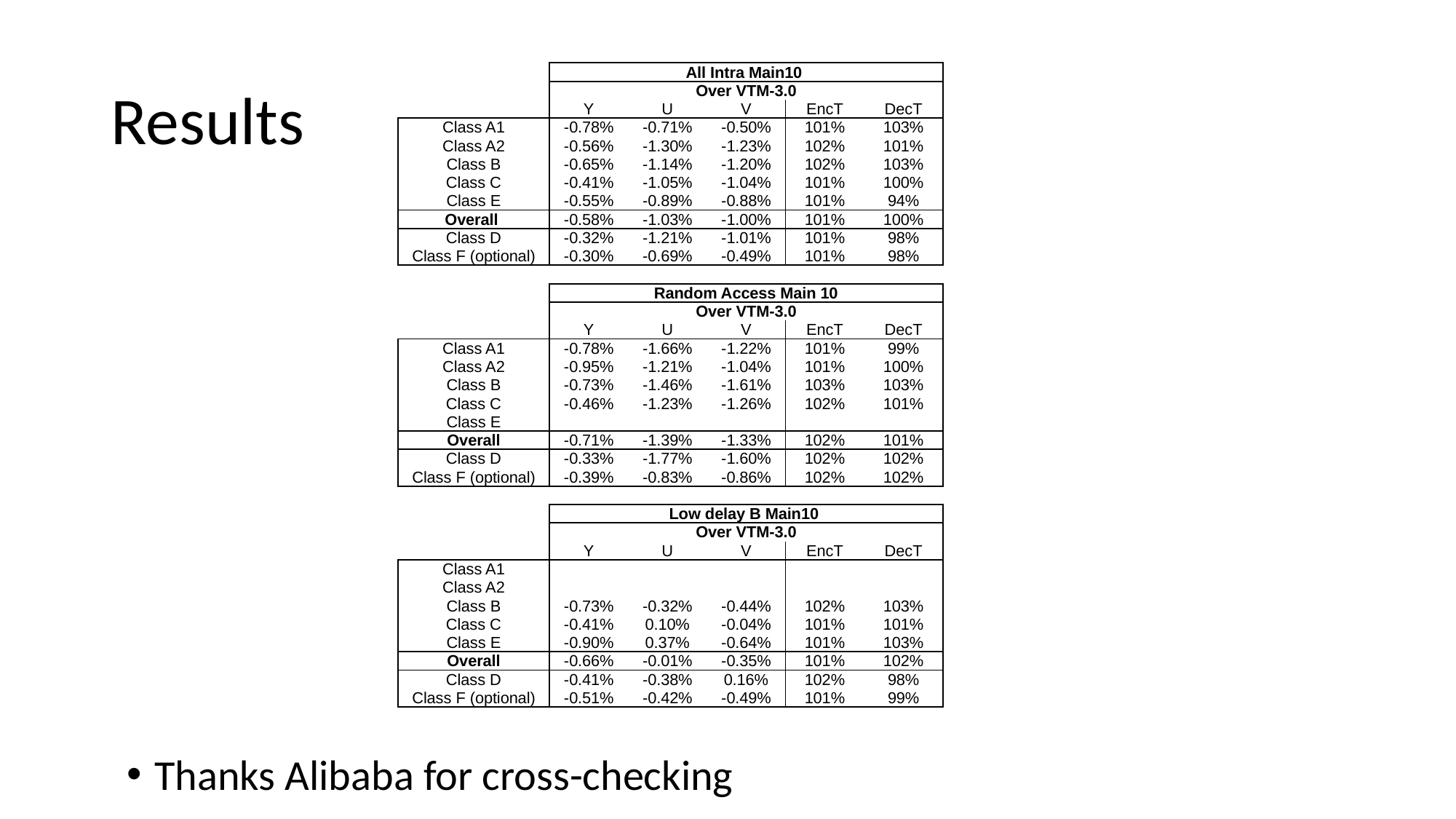

# Results
|  | All Intra Main10 |  |  |  |  |
| --- | --- | --- | --- | --- | --- |
|  | Over VTM-3.0 |  |  |  |  |
|  | Y | U | V | EncT | DecT |
| Class A1 | -0.78% | -0.71% | -0.50% | 101% | 103% |
| Class A2 | -0.56% | -1.30% | -1.23% | 102% | 101% |
| Class B | -0.65% | -1.14% | -1.20% | 102% | 103% |
| Class C | -0.41% | -1.05% | -1.04% | 101% | 100% |
| Class E | -0.55% | -0.89% | -0.88% | 101% | 94% |
| Overall | -0.58% | -1.03% | -1.00% | 101% | 100% |
| Class D | -0.32% | -1.21% | -1.01% | 101% | 98% |
| Class F (optional) | -0.30% | -0.69% | -0.49% | 101% | 98% |
|  |  |  |  |  |  |
|  | Random Access Main 10 |  |  |  |  |
|  | Over VTM-3.0 |  |  |  |  |
|  | Y | U | V | EncT | DecT |
| Class A1 | -0.78% | -1.66% | -1.22% | 101% | 99% |
| Class A2 | -0.95% | -1.21% | -1.04% | 101% | 100% |
| Class B | -0.73% | -1.46% | -1.61% | 103% | 103% |
| Class C | -0.46% | -1.23% | -1.26% | 102% | 101% |
| Class E |  |  |  |  |  |
| Overall | -0.71% | -1.39% | -1.33% | 102% | 101% |
| Class D | -0.33% | -1.77% | -1.60% | 102% | 102% |
| Class F (optional) | -0.39% | -0.83% | -0.86% | 102% | 102% |
|  |  |  |  |  |  |
|  | Low delay B Main10 |  |  |  |  |
|  | Over VTM-3.0 |  |  |  |  |
|  | Y | U | V | EncT | DecT |
| Class A1 |  |  |  |  |  |
| Class A2 |  |  |  |  |  |
| Class B | -0.73% | -0.32% | -0.44% | 102% | 103% |
| Class C | -0.41% | 0.10% | -0.04% | 101% | 101% |
| Class E | -0.90% | 0.37% | -0.64% | 101% | 103% |
| Overall | -0.66% | -0.01% | -0.35% | 101% | 102% |
| Class D | -0.41% | -0.38% | 0.16% | 102% | 98% |
| Class F (optional) | -0.51% | -0.42% | -0.49% | 101% | 99% |
Thanks Alibaba for cross-checking